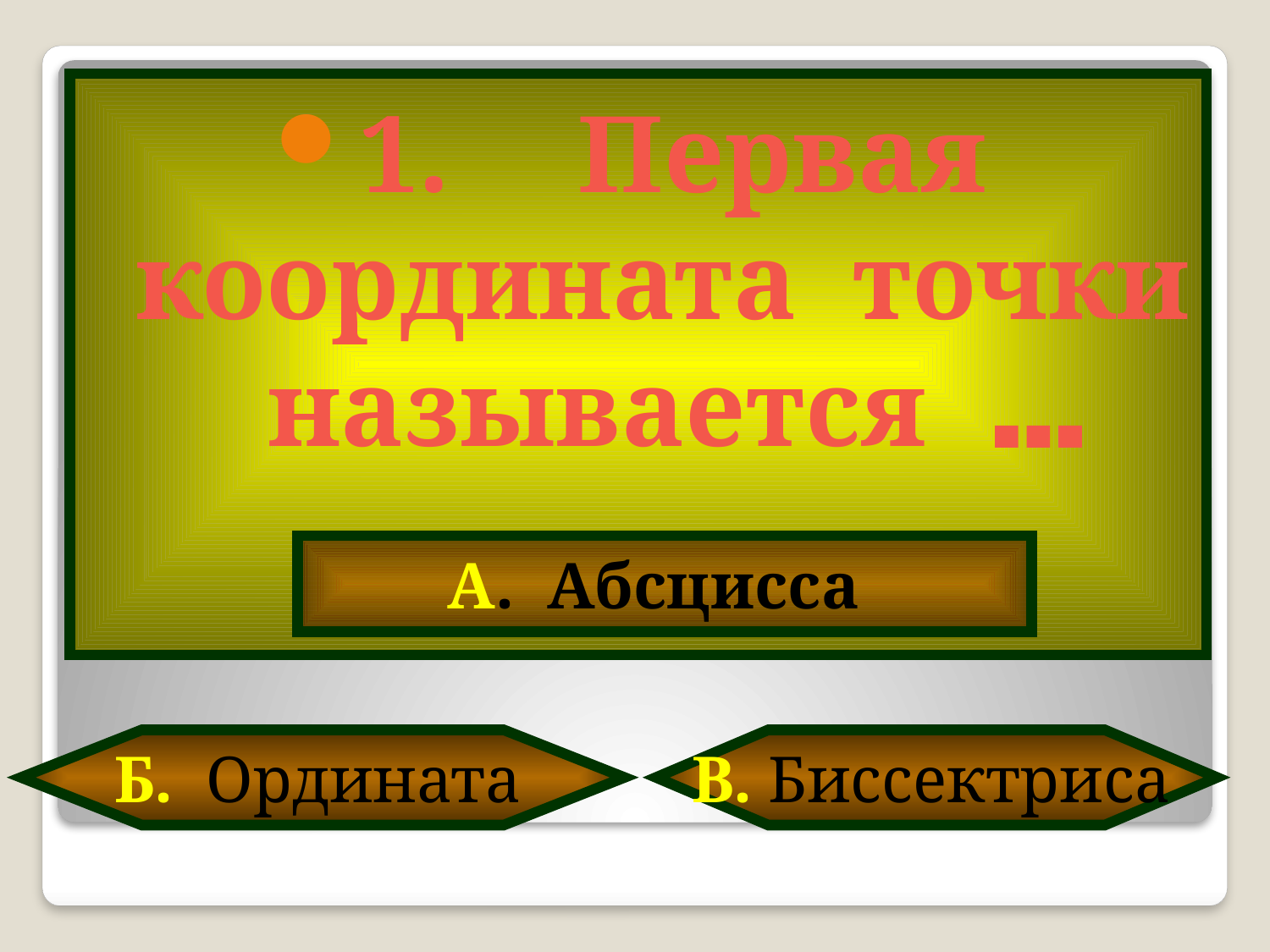

1.    Первая  координата  точки  называется  …
# А.  Абсцисса
Б.  Ордината
В. Биссектриса